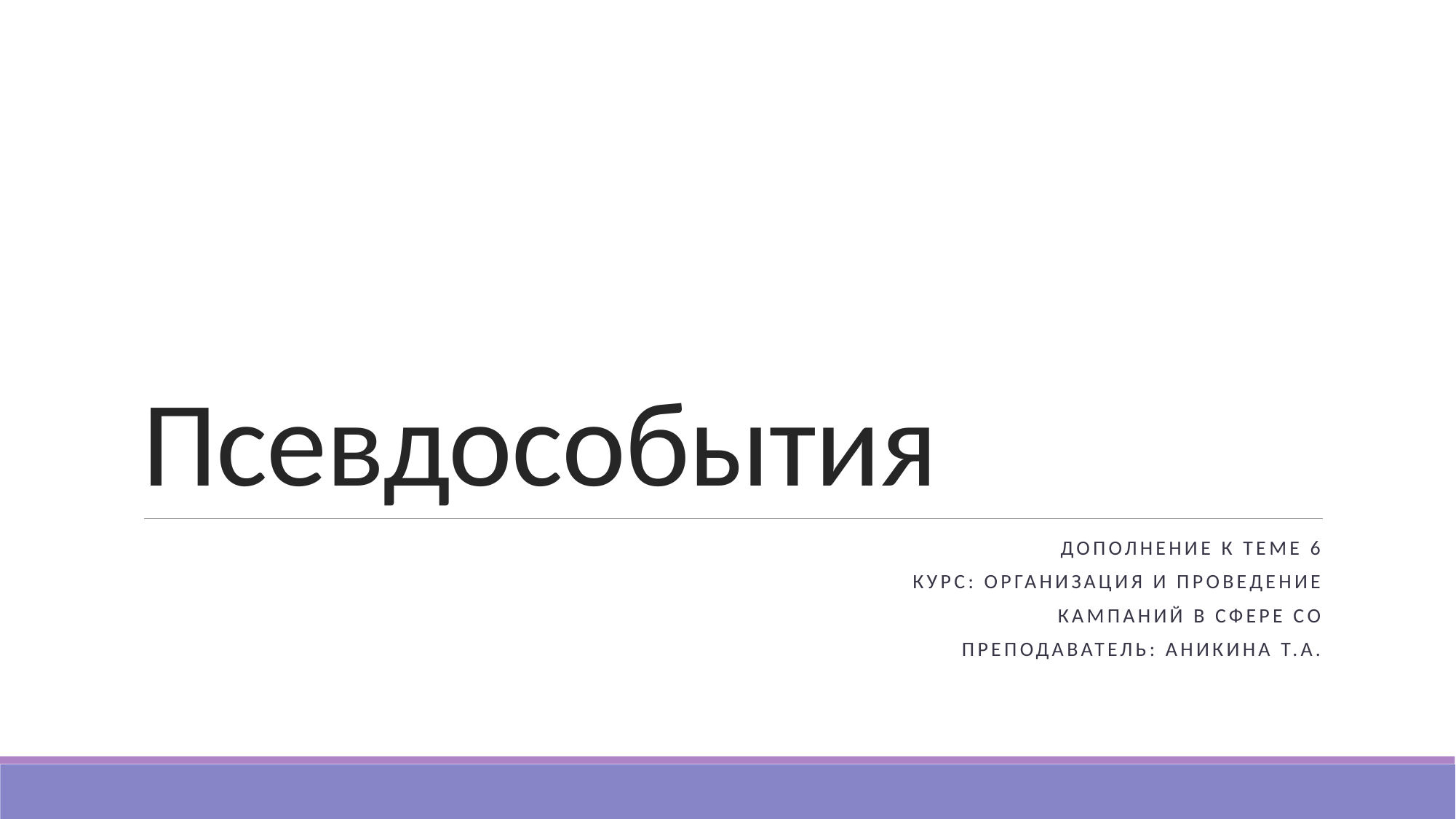

# Псевдособытия
Дополнение к теме 6
Курс: Организация и проведение
 кампаний в сфере СО
Преподаватель: Аникина Т.А.